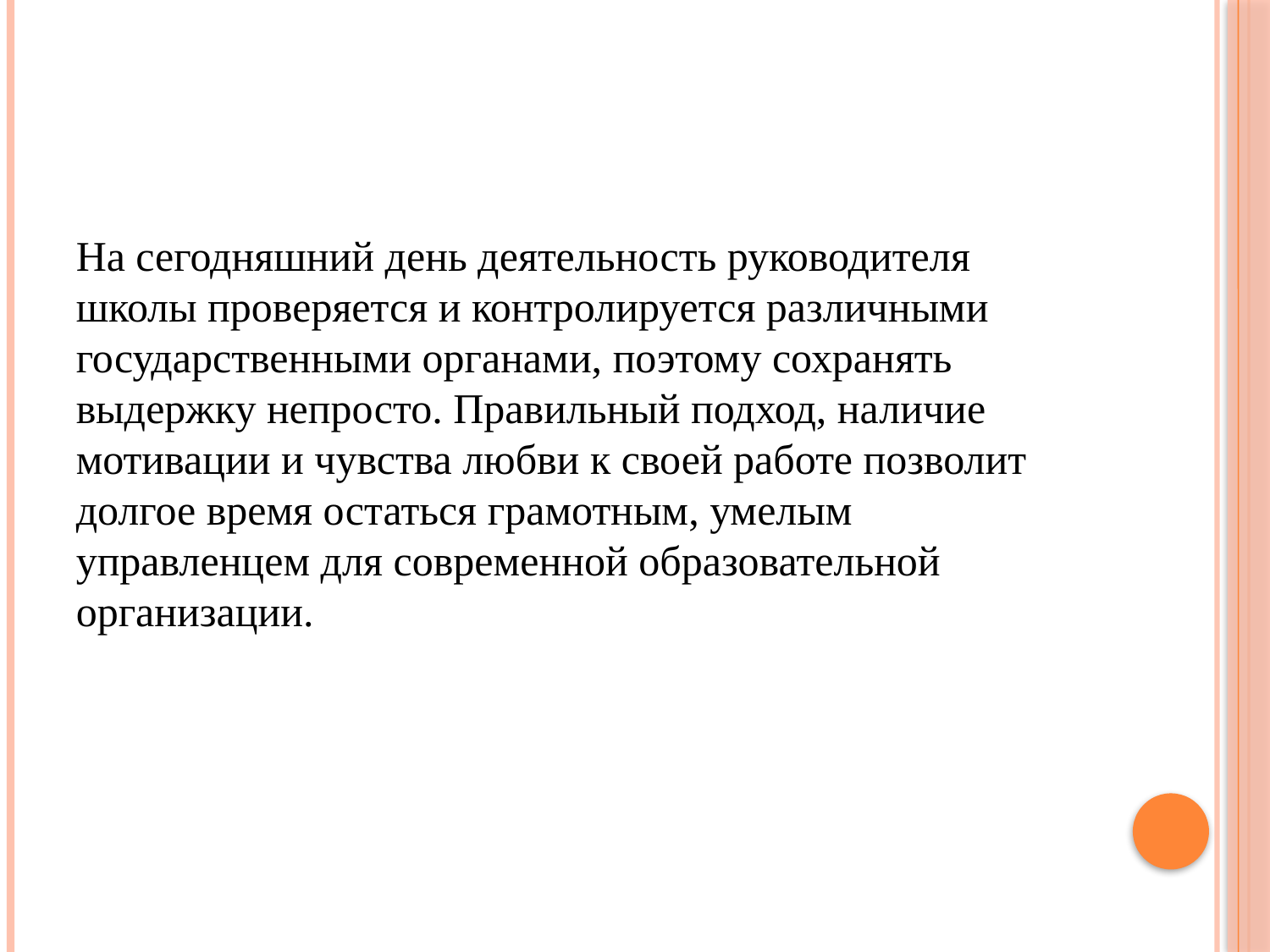

#
На сегодняшний день деятельность руководителя школы проверяется и контролируется различными государственными органами, поэтому сохранять выдержку непросто. Правильный подход, наличие мотивации и чувства любви к своей работе позволит долгое время остаться грамотным, умелым управленцем для современной образовательной организации.